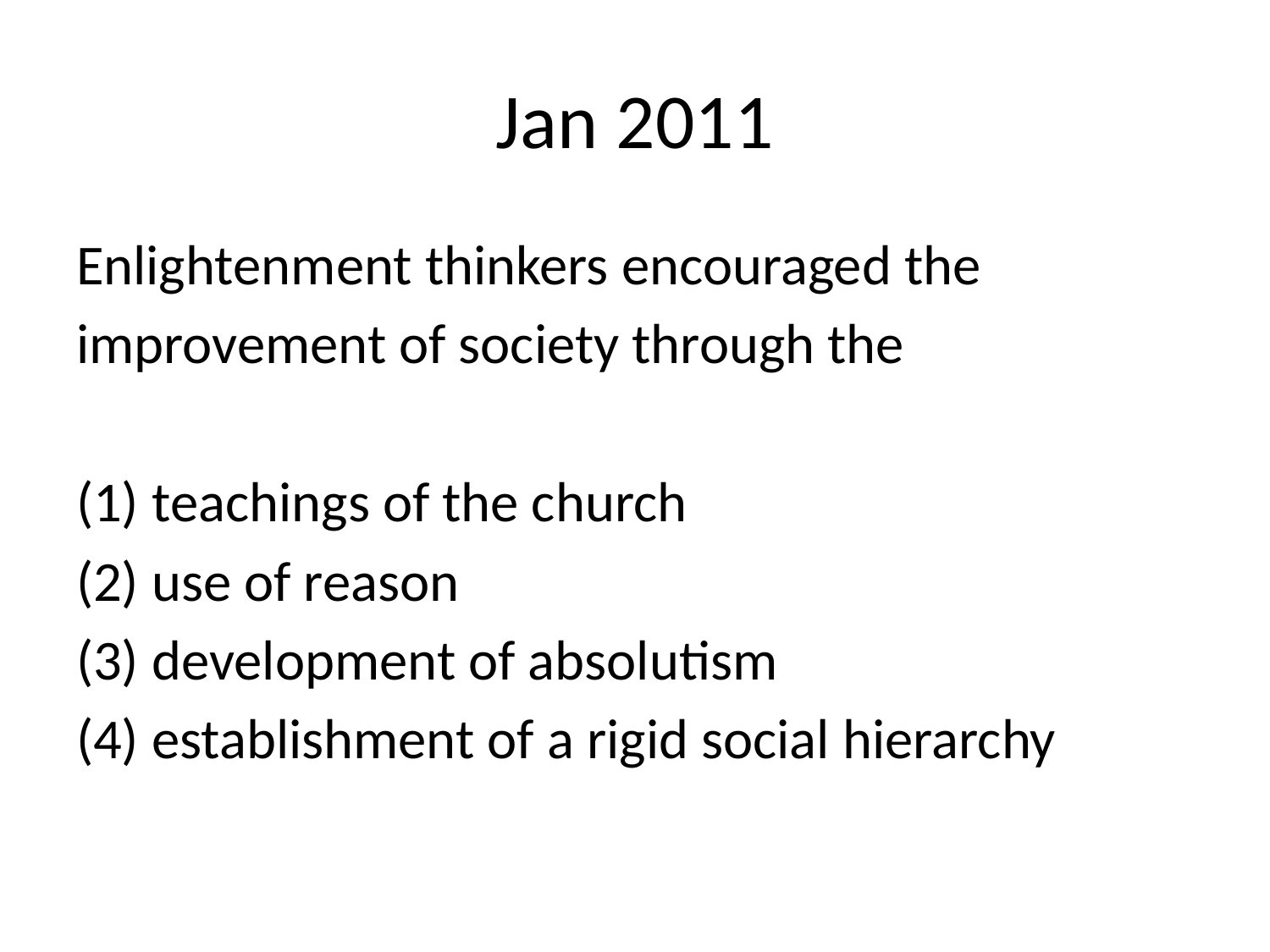

# Jan 2011
Enlightenment thinkers encouraged the
improvement of society through the

(1) teachings of the church
(2) use of reason
(3) development of absolutism
(4) establishment of a rigid social hierarchy